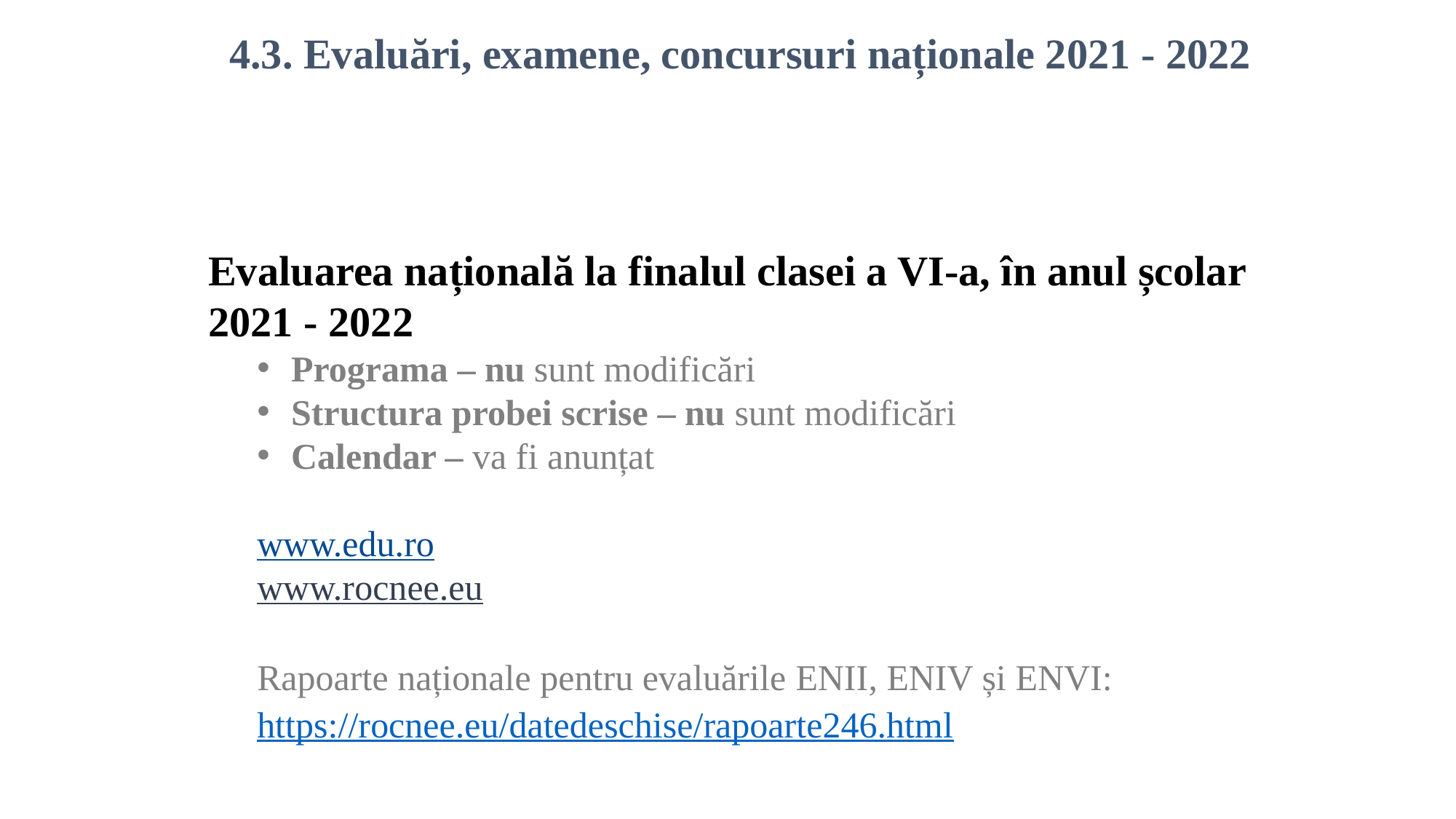

4.3. Evaluări, examene, concursuri naționale 2021 - 2022
# Evaluarea națională la finalul clasei a VI-a, în anul școlar 2021 - 2022
Programa – nu sunt modificări
Structura probei scrise – nu sunt modificări
Calendar – va fi anunțat

www.edu.ro
www.rocnee.eu

Rapoarte naționale pentru evaluările ENII, ENIV și ENVI: https://rocnee.eu/datedeschise/rapoarte246.html